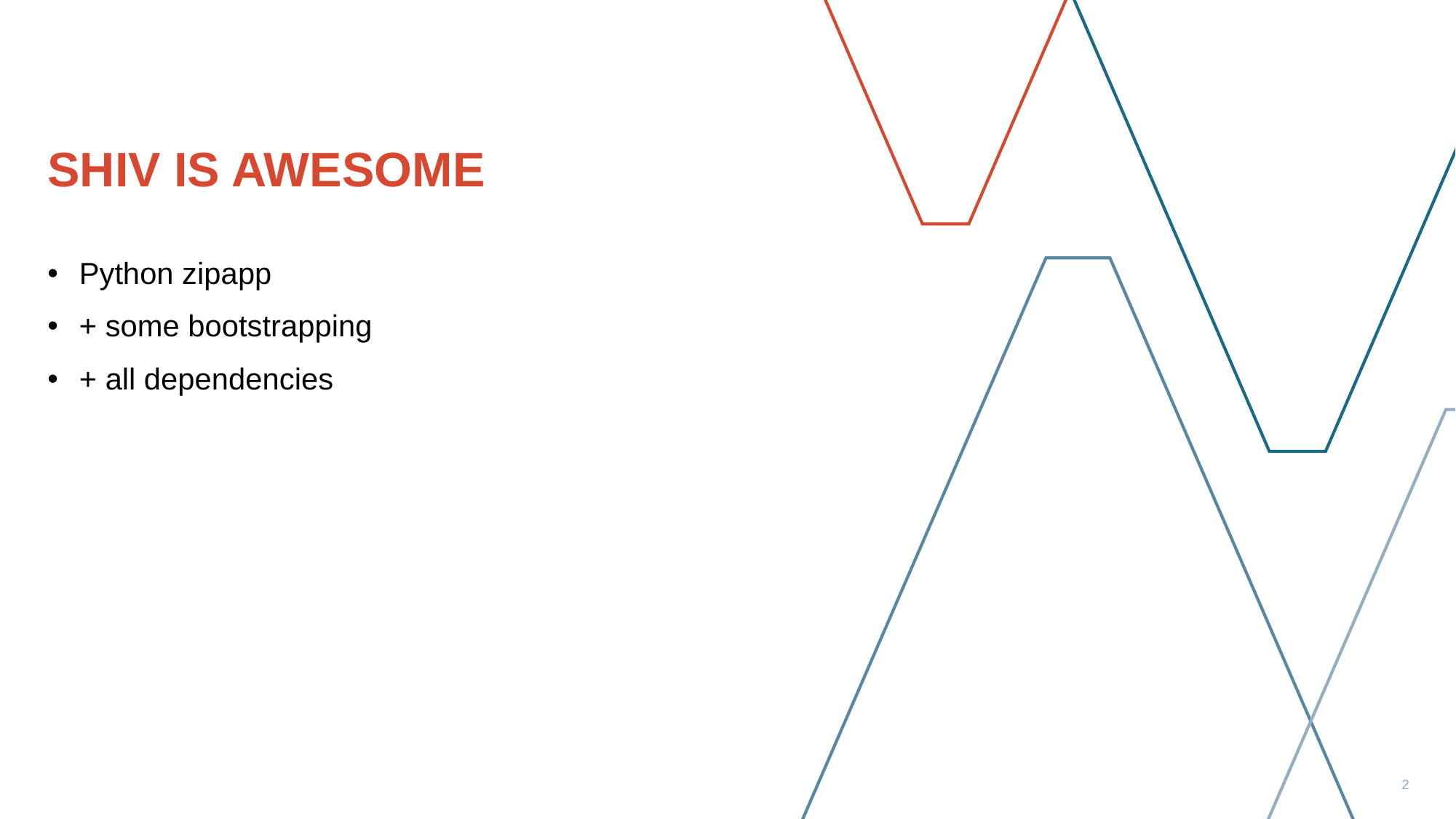

# Shiv is awesome

Python zipapp
+ some bootstrapping
+ all dependencies
2